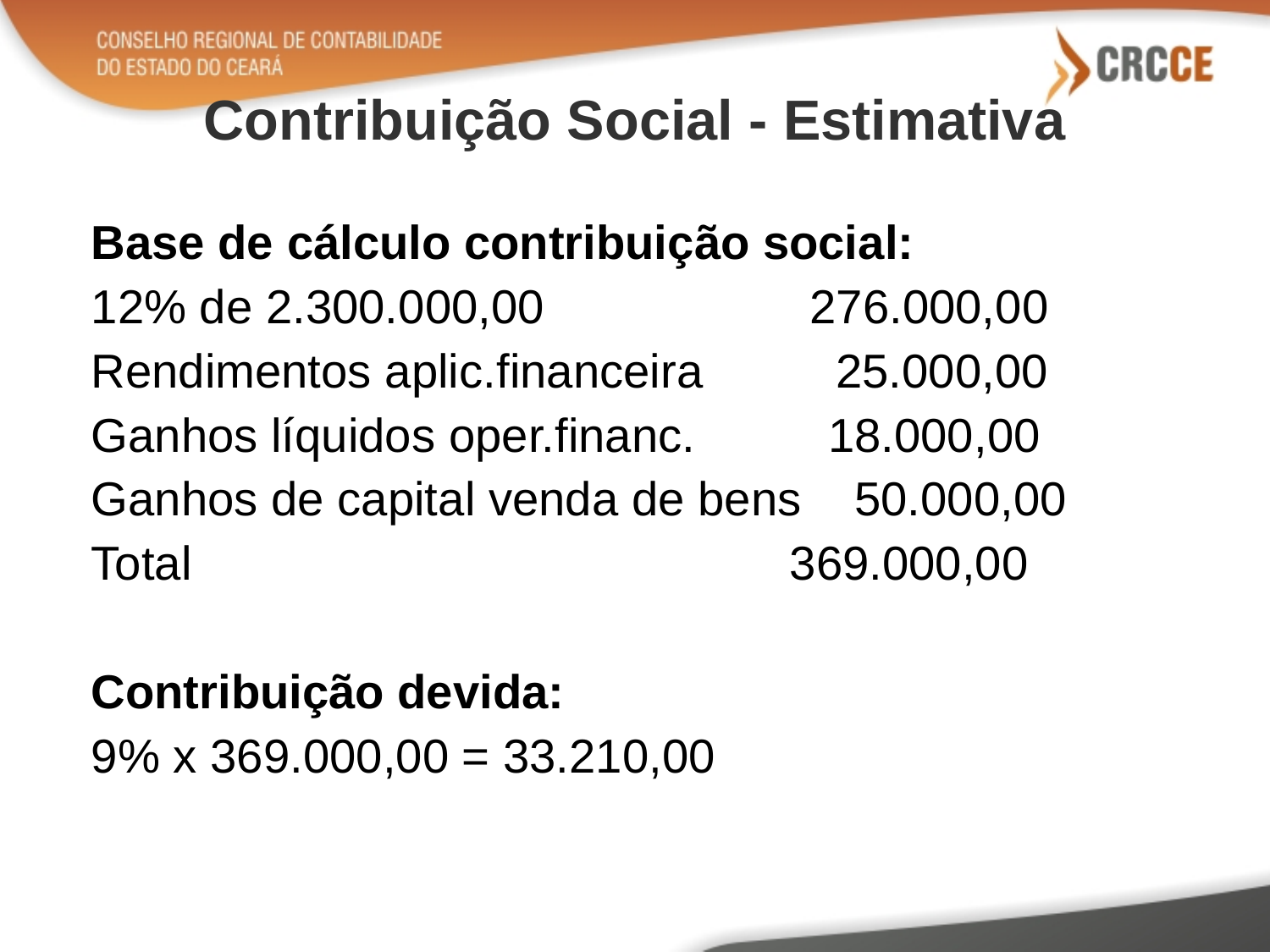

# Contribuição Social - Estimativa
Base de cálculo contribuição social:
12% de 2.300.000,00                    276.000,00
Rendimentos aplic.financeira          25.000,00
Ganhos líquidos oper.financ.          18.000,00
Ganhos de capital venda de bens    50.000,00
Total                                             369.000,00

Contribuição devida:
9% x 369.000,00 = 33.210,00